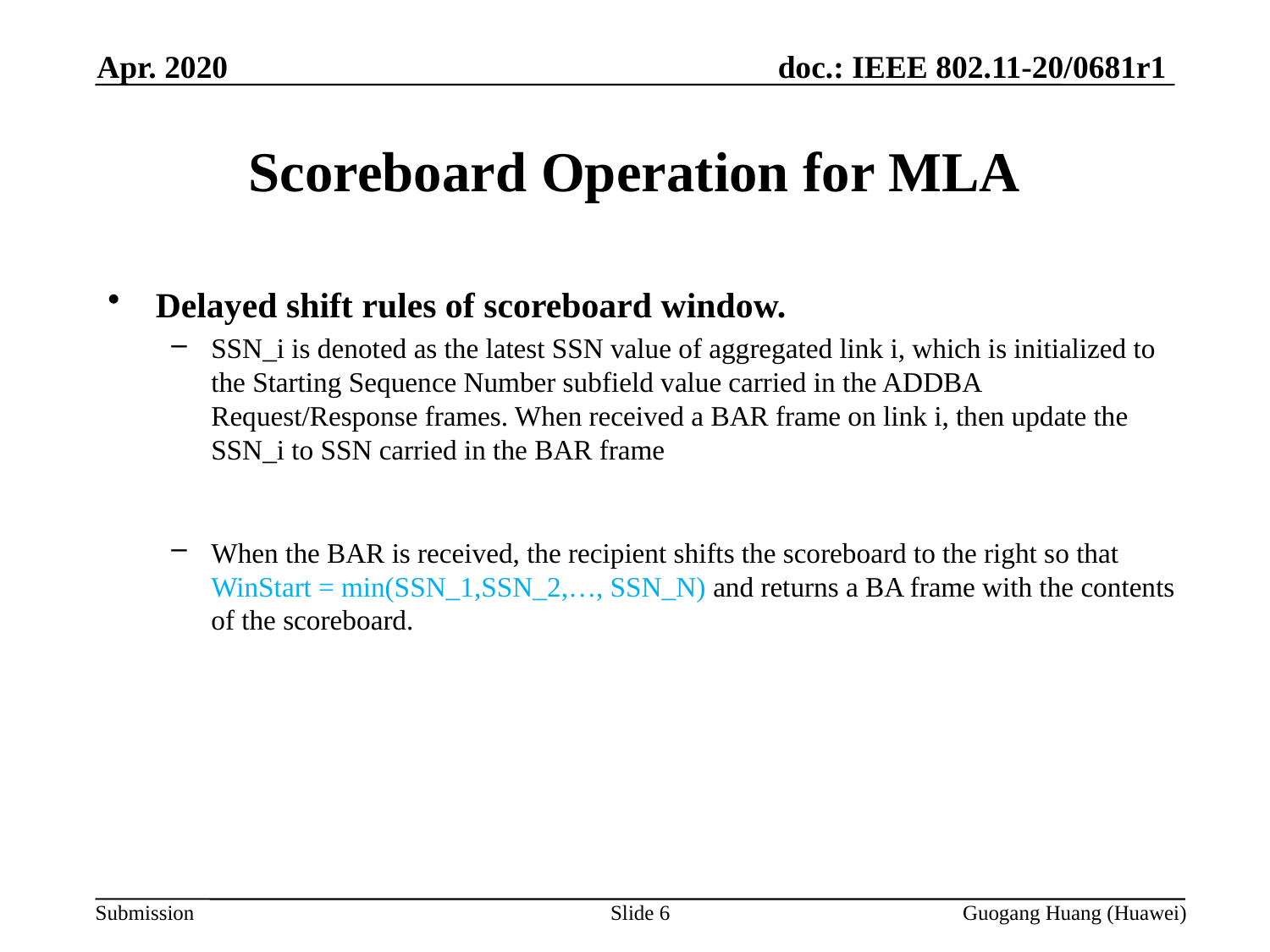

Apr. 2020
Scoreboard Operation for MLA
Delayed shift rules of scoreboard window.
SSN_i is denoted as the latest SSN value of aggregated link i, which is initialized to the Starting Sequence Number subfield value carried in the ADDBA Request/Response frames. When received a BAR frame on link i, then update the SSN_i to SSN carried in the BAR frame

When the BAR is received, the recipient shifts the scoreboard to the right so that WinStart = min(SSN_1,SSN_2,…, SSN_N) and returns a BA frame with the contents of the scoreboard.

Slide 6
Guogang Huang (Huawei)